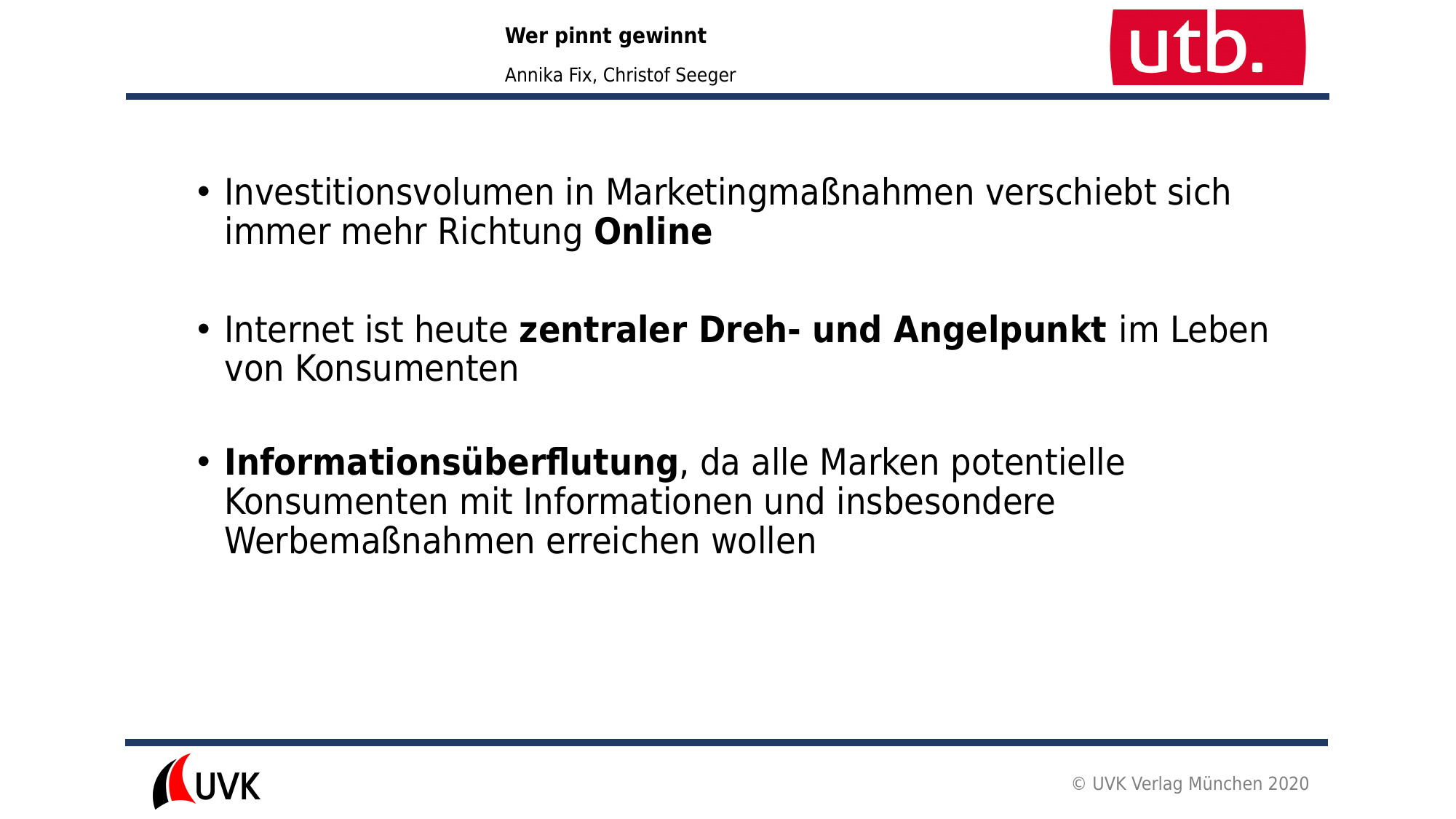

Investitionsvolumen in Marketingmaßnahmen verschiebt sich immer mehr Richtung Online
Internet ist heute zentraler Dreh- und Angelpunkt im Leben von Konsumenten
Informationsüberflutung, da alle Marken potentielle Konsumenten mit Informationen und insbesondere Werbemaßnahmen erreichen wollen